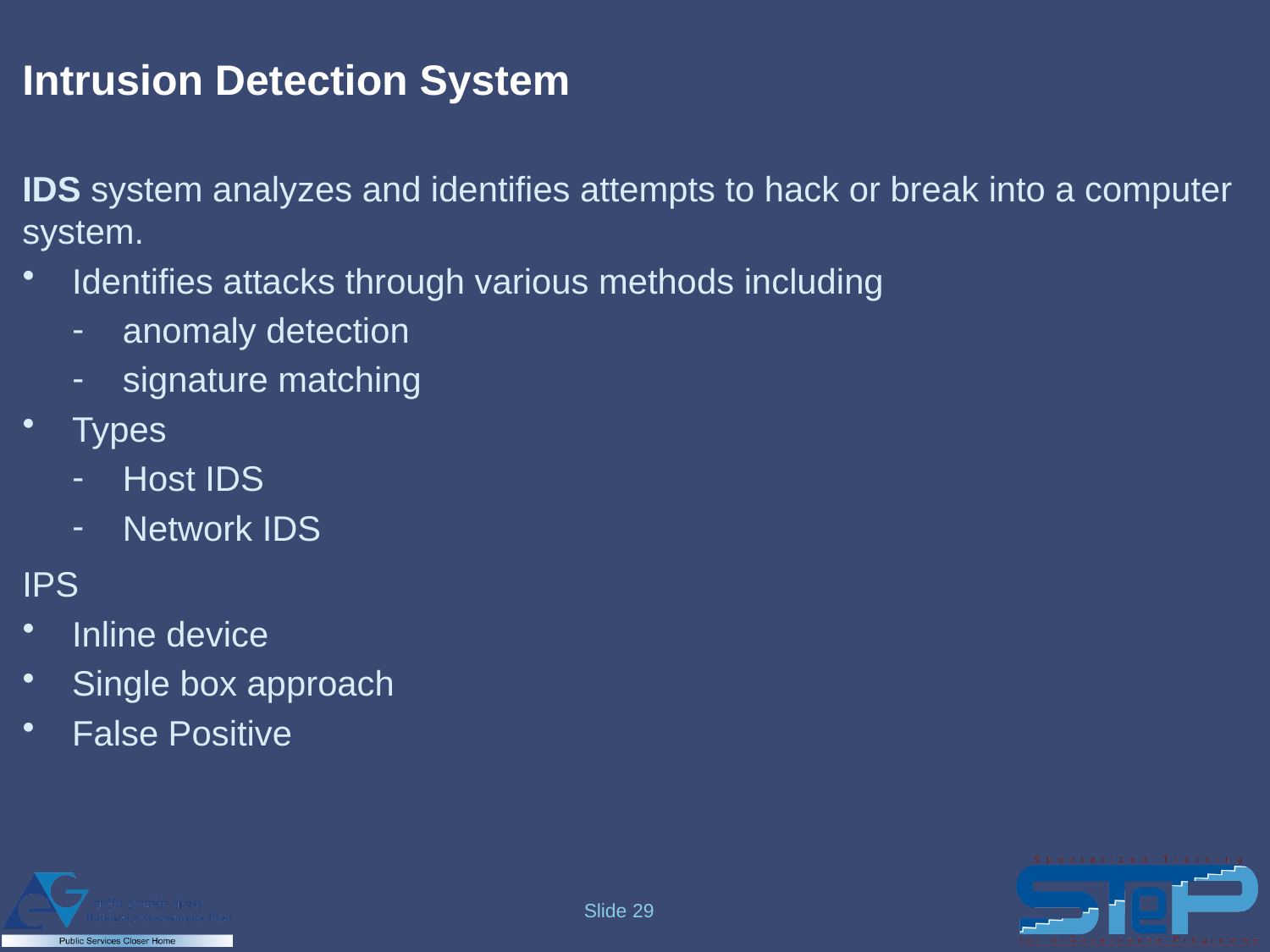

# Intrusion Detection System
IDS system analyzes and identifies attempts to hack or break into a computer system.
Identifies attacks through various methods including
anomaly detection
signature matching
Types
Host IDS
Network IDS
IPS
Inline device
Single box approach
False Positive